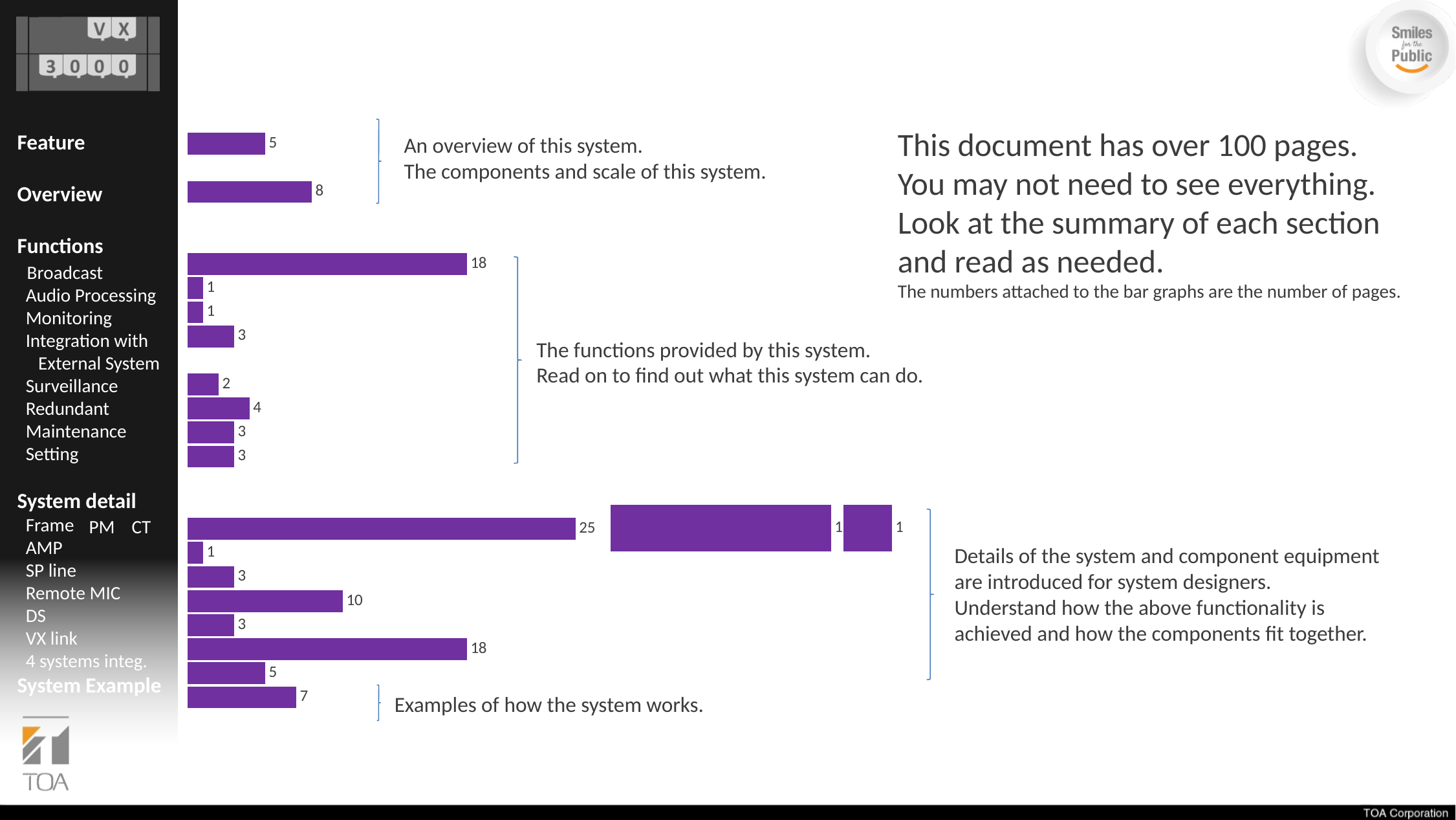

This document has over 100 pages.
You may not need to see everything.
Look at the summary of each section and read as needed.
The numbers attached to the bar graphs are the number of pages.

### Chart

| Category |  |
|---|---|
| 1 | 5.0 |
| 2 | None |
| 3 | 8.0 |
| 4 | None |
| 5 | None |
| 6 | 18.0 |
| 7 | 1.0 |
| 8 | 1.0 |
| 9 | 3.0 |
| 10 | None |
| 11 | 2.0 |
| 12 | 4.0 |
| 13 | 3.0 |
| 14 | 3.0 |
| 15 | None |
| 16 | None |
| 17 | 25.0 |
| 18 | 1.0 |
| 19 | 3.0 |
| 20 | 10.0 |
| 21 | 3.0 |
| 22 | 18.0 |
| 23 | 5.0 |
| 24 | 7.0 |
| 25 | None |
An overview of this system.
The components and scale of this system.

The functions provided by this system.
Read on to find out what this system can do.

### Chart

| Category |  |
|---|---|
| 26 | 12.0 |

### Chart

| Category |  |
|---|---|
| 29 | 1.0 |
Details of the system and component equipment are introduced for system designers.
Understand how the above functionality is achieved and how the components fit together.

Examples of how the system works.